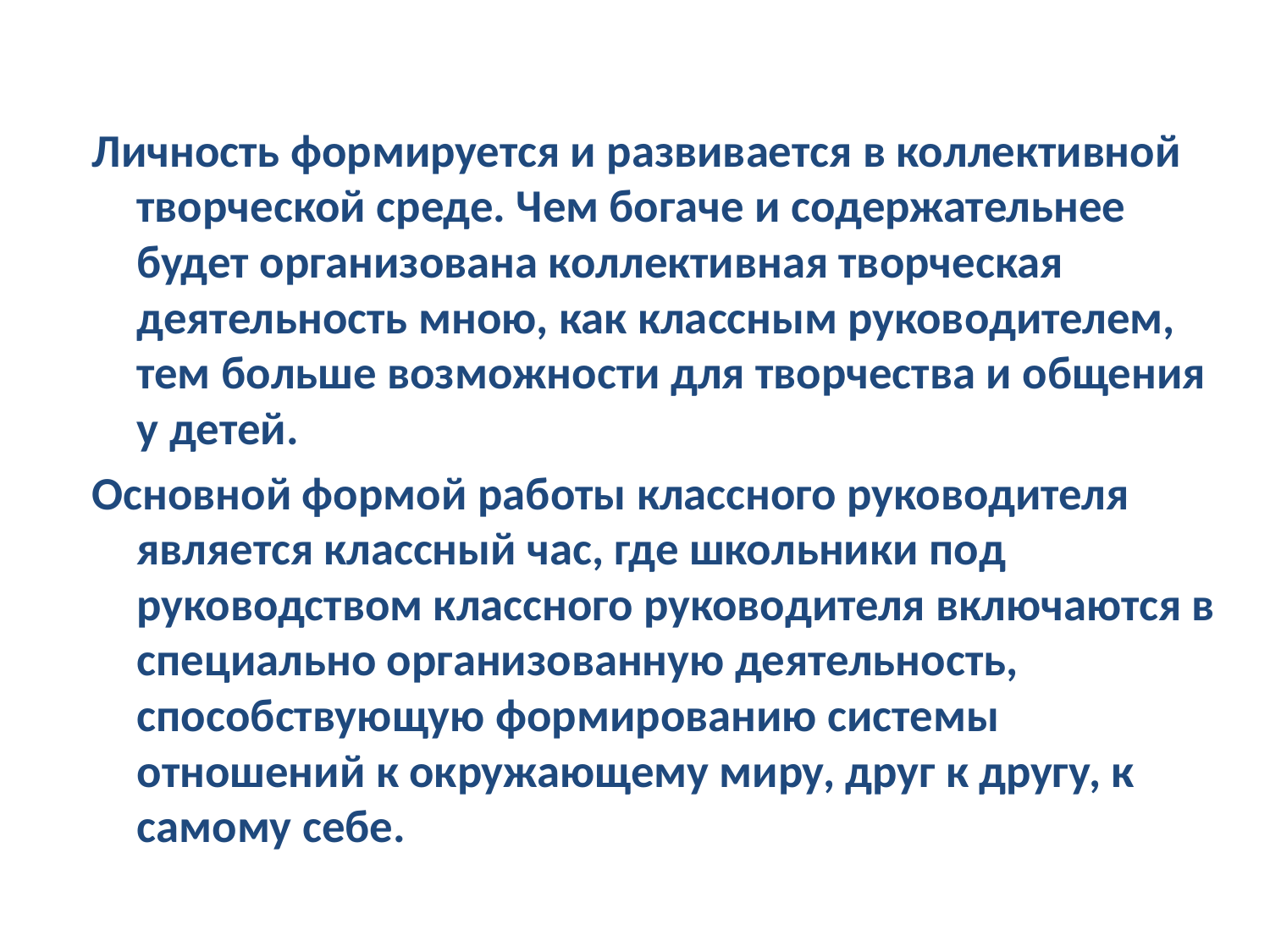

Личность формируется и развивается в коллективной творческой среде. Чем богаче и содержательнее будет организована коллективная творческая деятельность мною, как классным руководителем, тем больше возможности для творчества и общения у детей.
Основной формой работы классного руководителя является классный час, где школьники под руководством классного руководителя включаются в специально организованную деятельность, способствующую формированию системы отношений к окружающему миру, друг к другу, к самому себе.